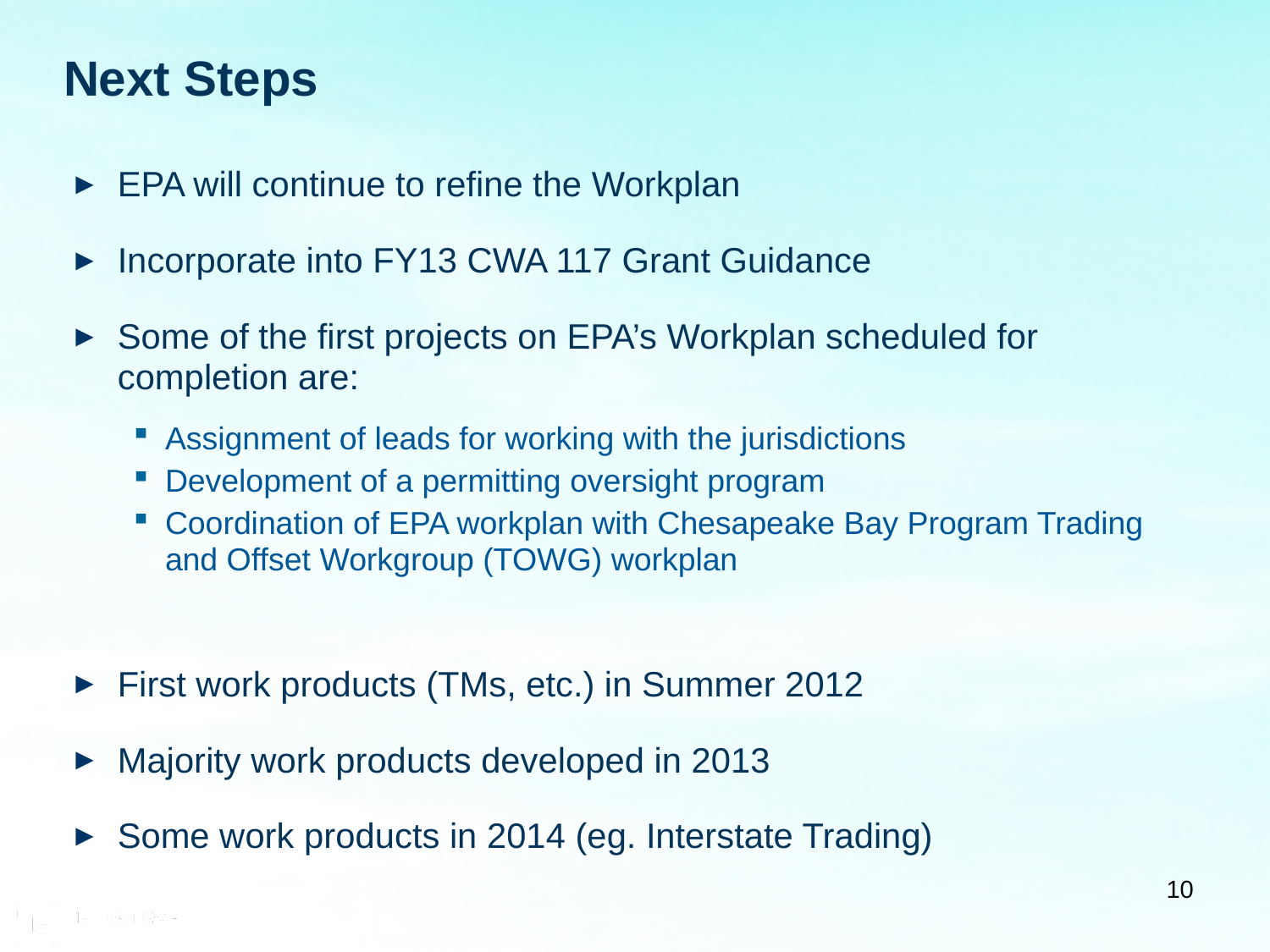

# Next Steps
EPA will continue to refine the Workplan

Incorporate into FY13 CWA 117 Grant Guidance

Some of the first projects on EPA’s Workplan scheduled for completion are:

Assignment of leads for working with the jurisdictions
Development of a permitting oversight program
Coordination of EPA workplan with Chesapeake Bay Program Trading and Offset Workgroup (TOWG) workplan

First work products (TMs, etc.) in Summer 2012

Majority work products developed in 2013

Some work products in 2014 (eg. Interstate Trading)
10